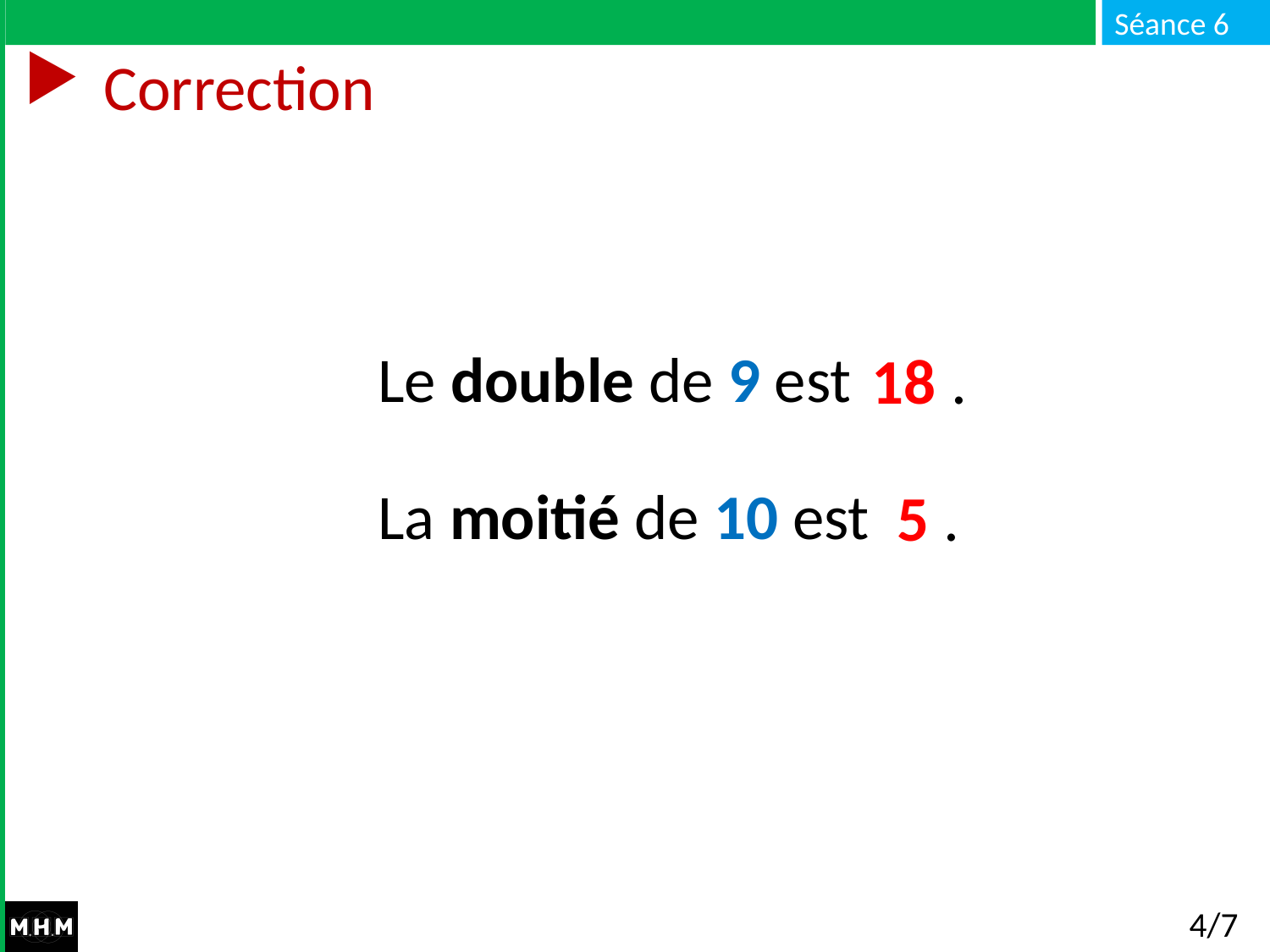

# Correction
Le double de 9 est …

La moitié de 10 est …
18 .
5 .
4/7